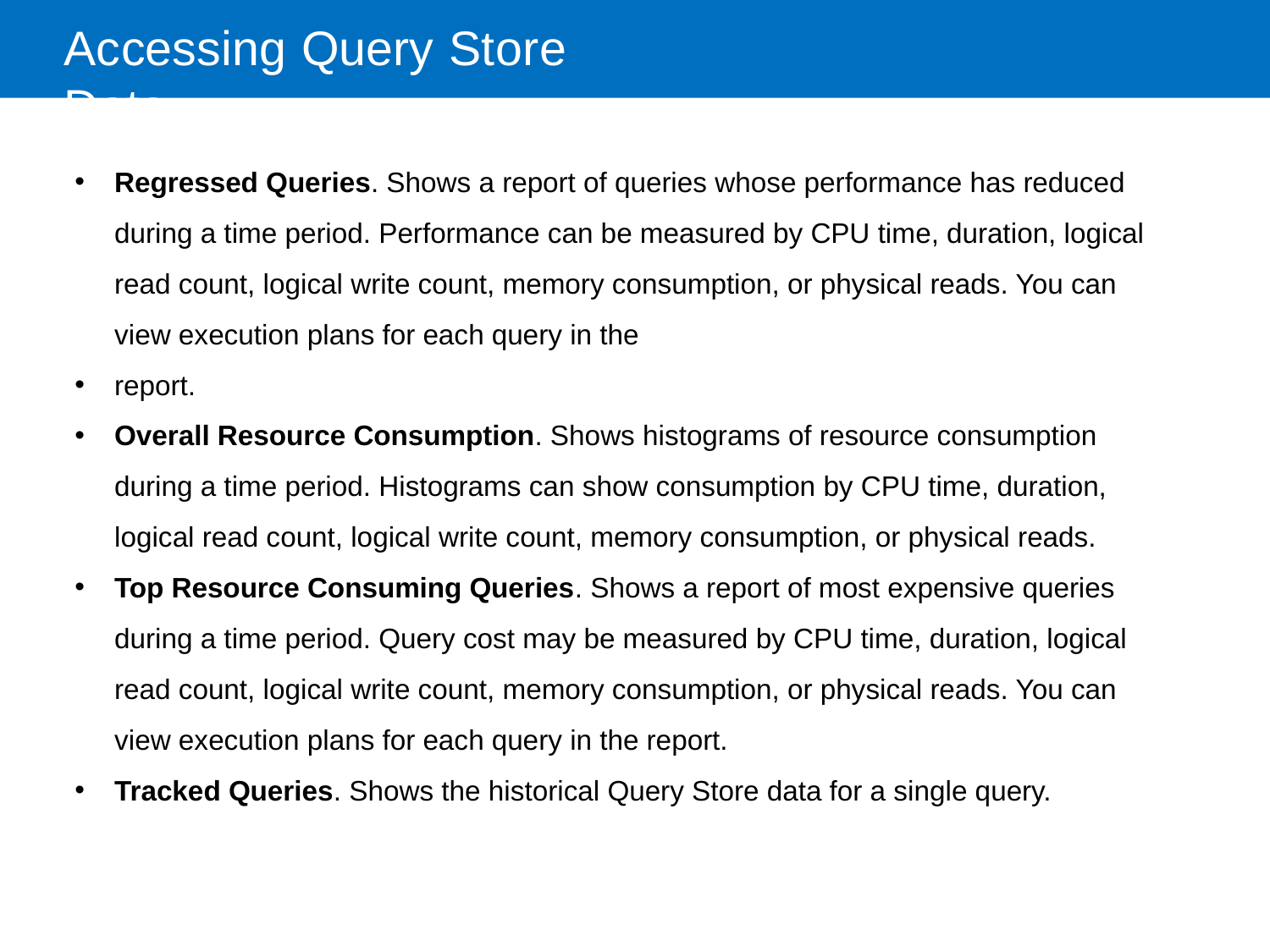

# Accessing Query Store Data
Regressed Queries. Shows a report of queries whose performance has reduced during a time period. Performance can be measured by CPU time, duration, logical read count, logical write count, memory consumption, or physical reads. You can view execution plans for each query in the
report.
Overall Resource Consumption. Shows histograms of resource consumption during a time period. Histograms can show consumption by CPU time, duration, logical read count, logical write count, memory consumption, or physical reads.
Top Resource Consuming Queries. Shows a report of most expensive queries during a time period. Query cost may be measured by CPU time, duration, logical read count, logical write count, memory consumption, or physical reads. You can view execution plans for each query in the report.
Tracked Queries. Shows the historical Query Store data for a single query.